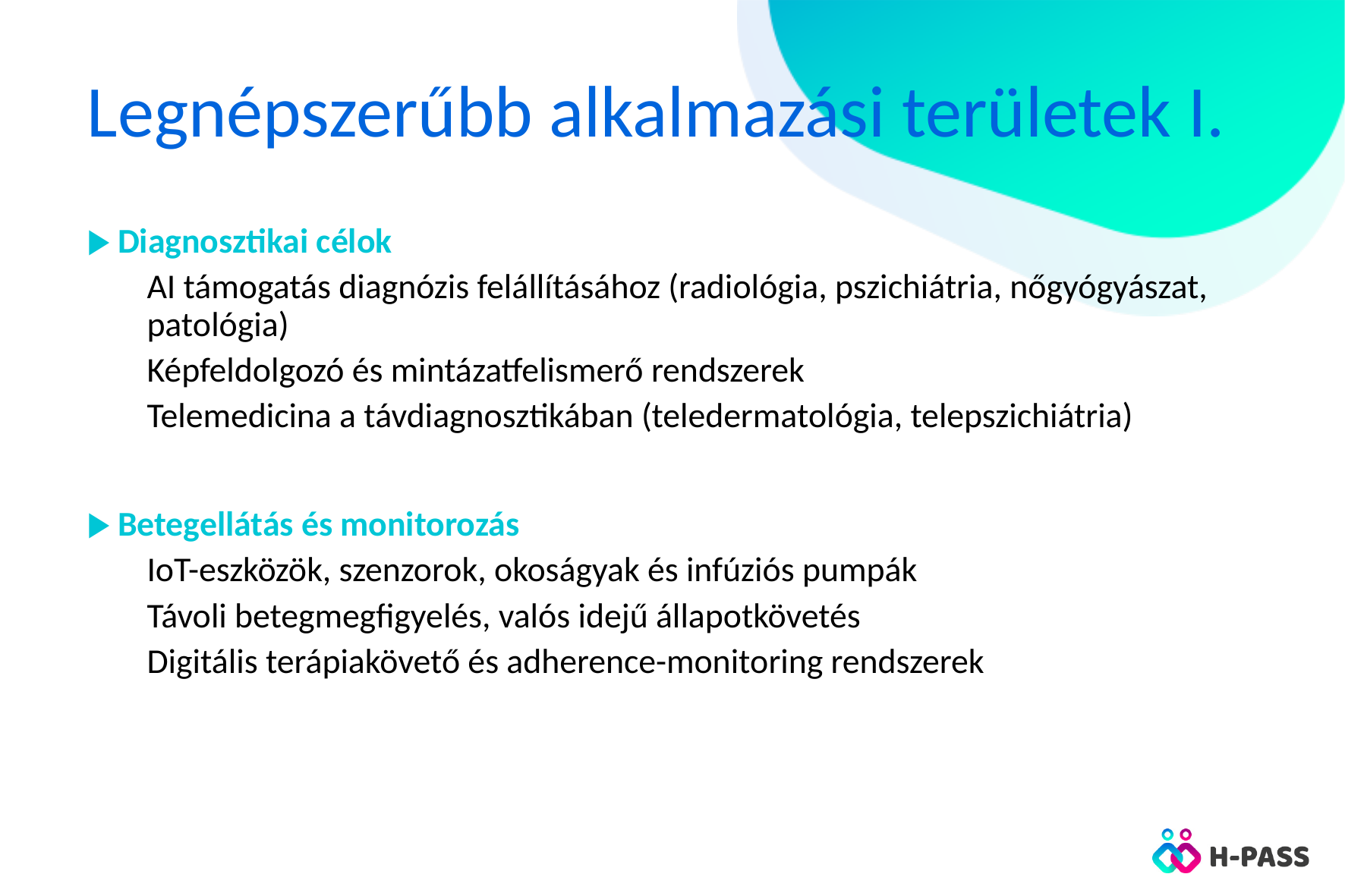

# Legnépszerűbb alkalmazási területek I.
▶ Diagnosztikai célok
AI támogatás diagnózis felállításához (radiológia, pszichiátria, nőgyógyászat, patológia)
Képfeldolgozó és mintázatfelismerő rendszerek
Telemedicina a távdiagnosztikában (teledermatológia, telepszichiátria)

▶ Betegellátás és monitorozás
IoT-eszközök, szenzorok, okoságyak és infúziós pumpák
Távoli betegmegfigyelés, valós idejű állapotkövetés
Digitális terápiakövető és adherence-monitoring rendszerek